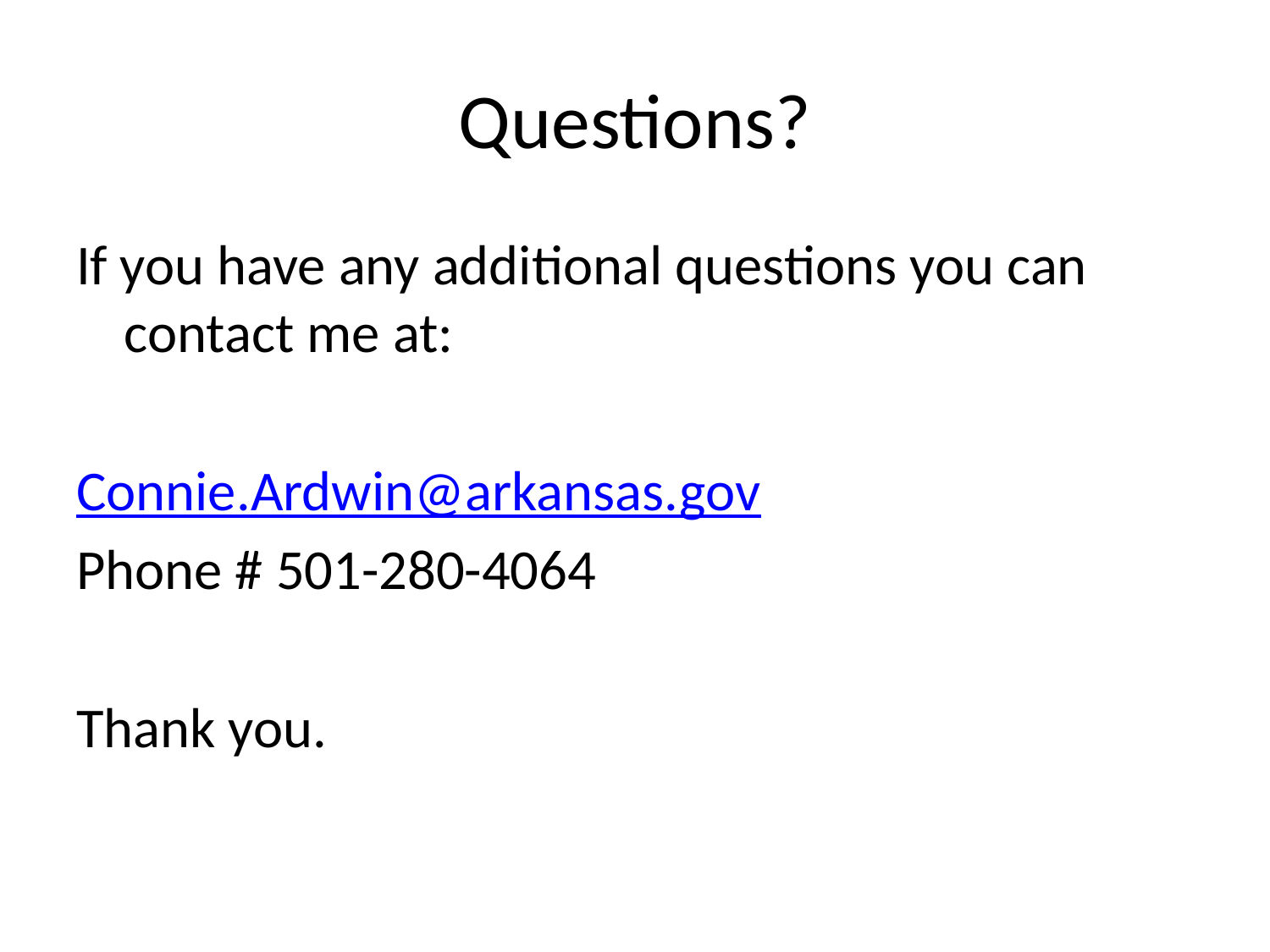

# Questions?
If you have any additional questions you can contact me at:

Connie.Ardwin@arkansas.gov
Phone # 501-280-4064

Thank you.